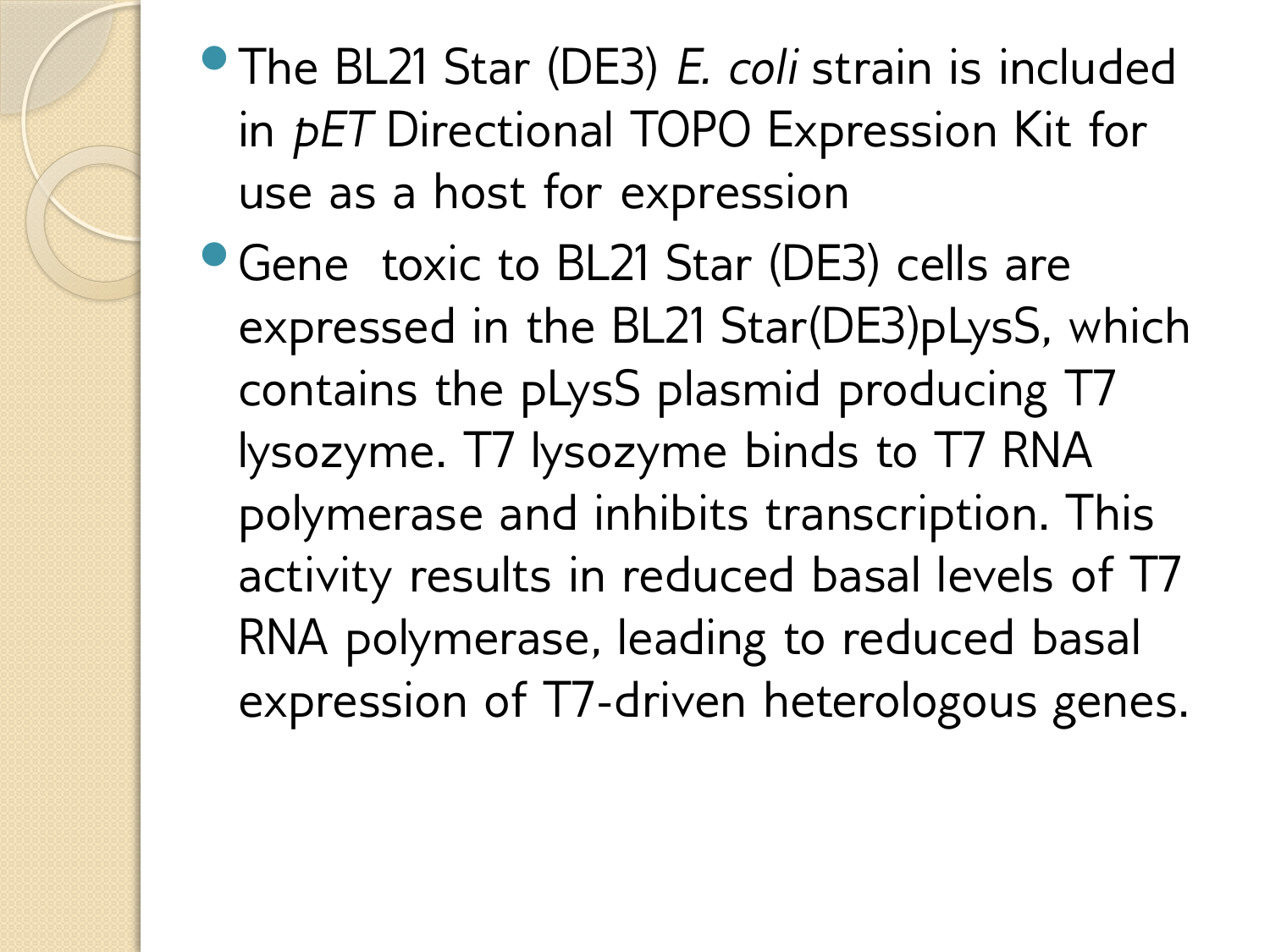

The BL21 Star (DE3) E. coli strain is included in pET Directional TOPO Expression Kit for use as a host for expression
Gene  toxic to BL21 Star (DE3) cells are expressed in the BL21 Star(DE3)pLysS, which contains the pLysS plasmid producing T7 lysozyme. T7 lysozyme binds to T7 RNA polymerase and inhibits transcription. This activity results in reduced basal levels of T7 RNA polymerase, leading to reduced basal expression of T7-driven heterologous genes.